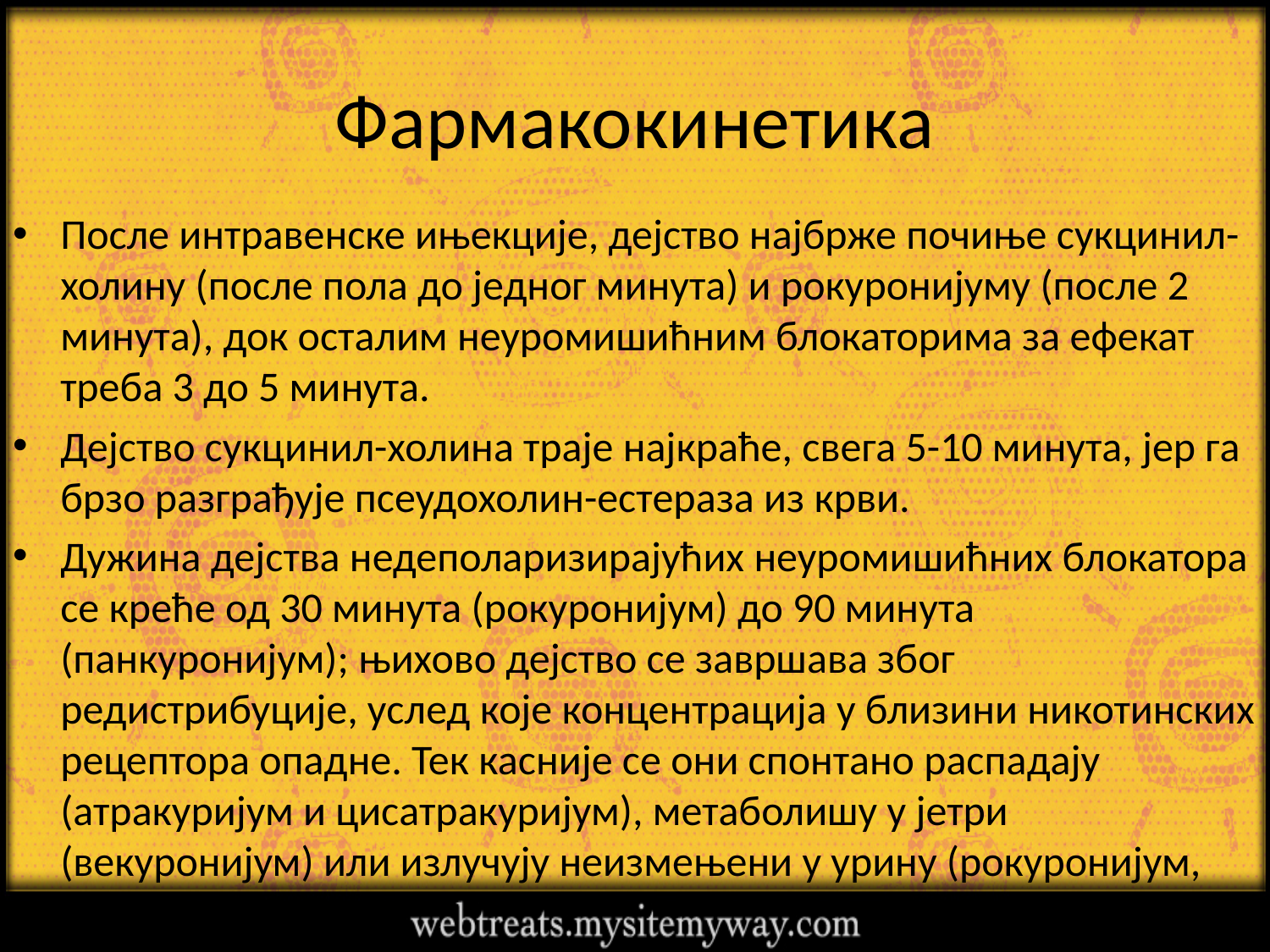

# Фармакокинетика
После интравенске ињекције, дејство најбрже почиње сукцинил-холину (после пола до једног минута) и рокуронијуму (после 2 минута), док осталим неуромишићним блокаторима за ефекат треба 3 до 5 минута.
Дејство сукцинил-холина траје најкраће, свега 5-10 минута, јер га брзо разграђује псеудохолин-естераза из крви.
Дужина дејства недеполаризирајућих неуромишићних блокатора се креће од 30 минута (рокуронијум) до 90 минута (панкуронијум); њихово дејство се завршава због редистрибуције, услед које концентрација у близини никотинских рецептора опадне. Тек касније се они спонтано распадају (атракуријум и цисатракуријум), метаболишу у јетри (векуронијум) или излучују неизмењени у урину (рокуронијум, панкуронијум).